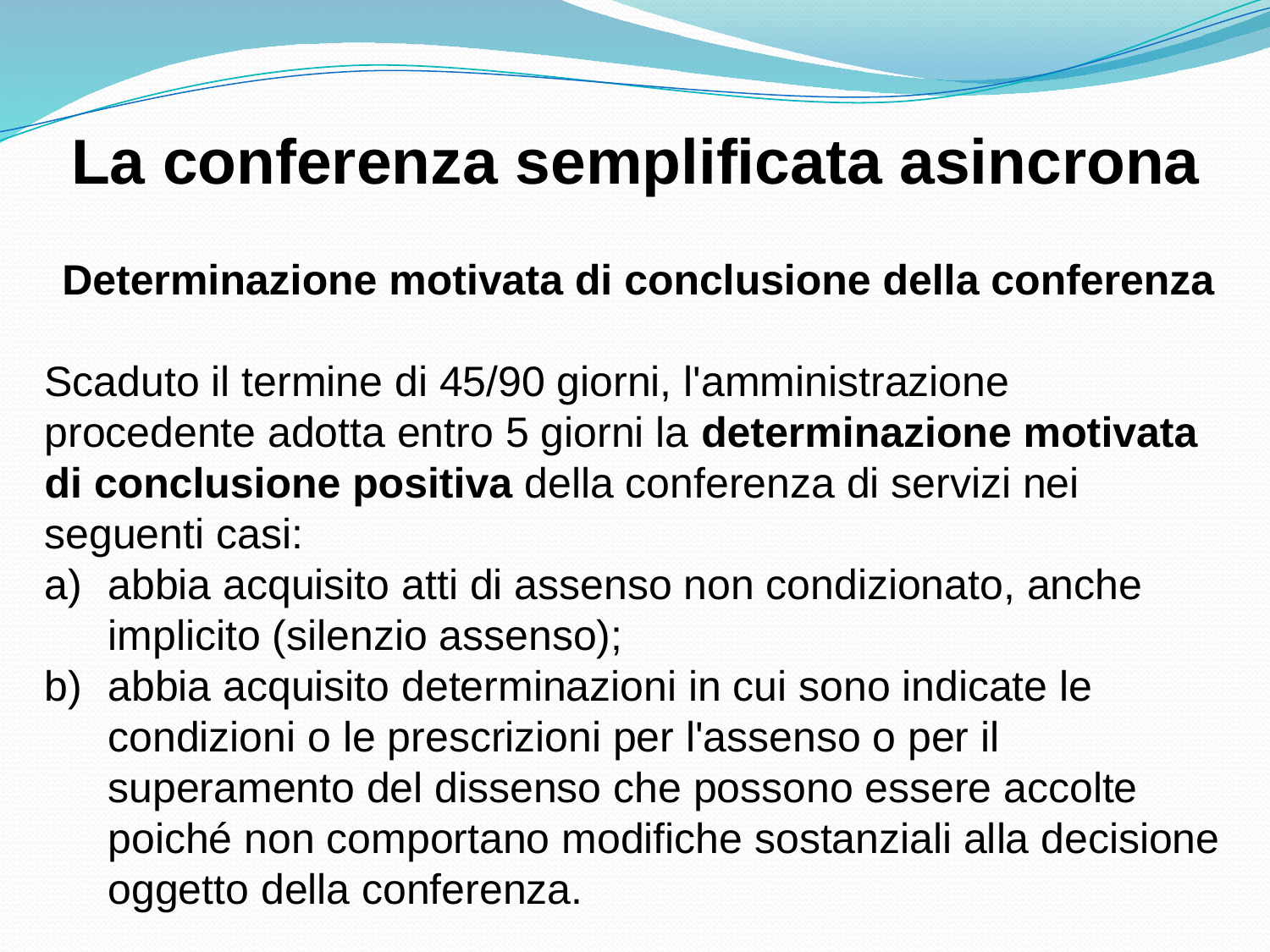

# La conferenza semplificata asincrona
Determinazione motivata di conclusione della conferenza

Scaduto il termine di 45/90 giorni, l'amministrazione procedente adotta entro 5 giorni la determinazione motivata di conclusione positiva della conferenza di servizi nei seguenti casi:
abbia acquisito atti di assenso non condizionato, anche implicito (silenzio assenso);
abbia acquisito determinazioni in cui sono indicate le condizioni o le prescrizioni per l'assenso o per il superamento del dissenso che possono essere accolte poiché non comportano modifiche sostanziali alla decisione oggetto della conferenza.